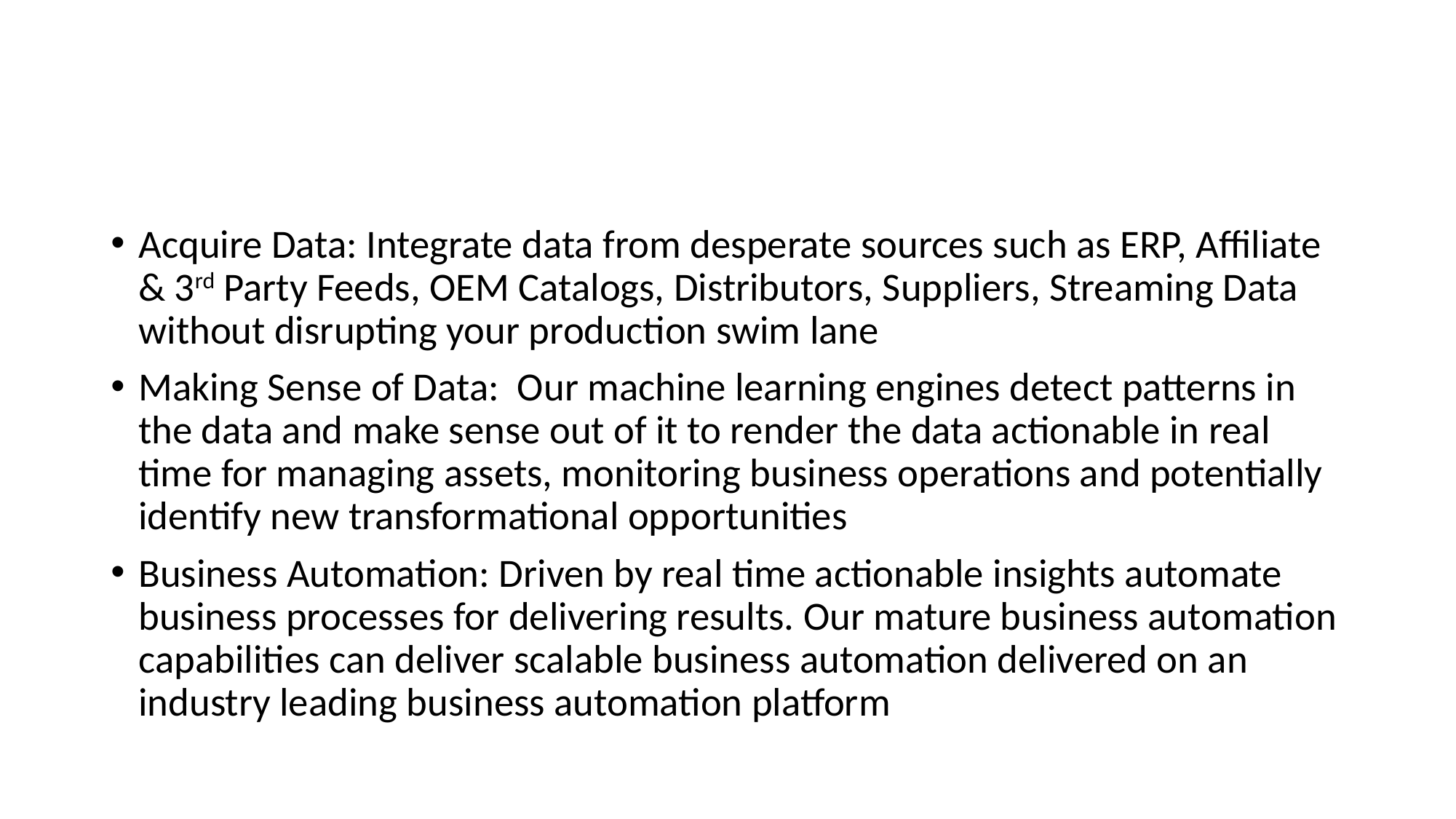

Acquire Data: Integrate data from desperate sources such as ERP, Affiliate & 3rd Party Feeds, OEM Catalogs, Distributors, Suppliers, Streaming Data without disrupting your production swim lane
Making Sense of Data:  Our machine learning engines detect patterns in the data and make sense out of it to render the data actionable in real time for managing assets, monitoring business operations and potentially identify new transformational opportunities
Business Automation: Driven by real time actionable insights automate business processes for delivering results. Our mature business automation capabilities can deliver scalable business automation delivered on an industry leading business automation platform